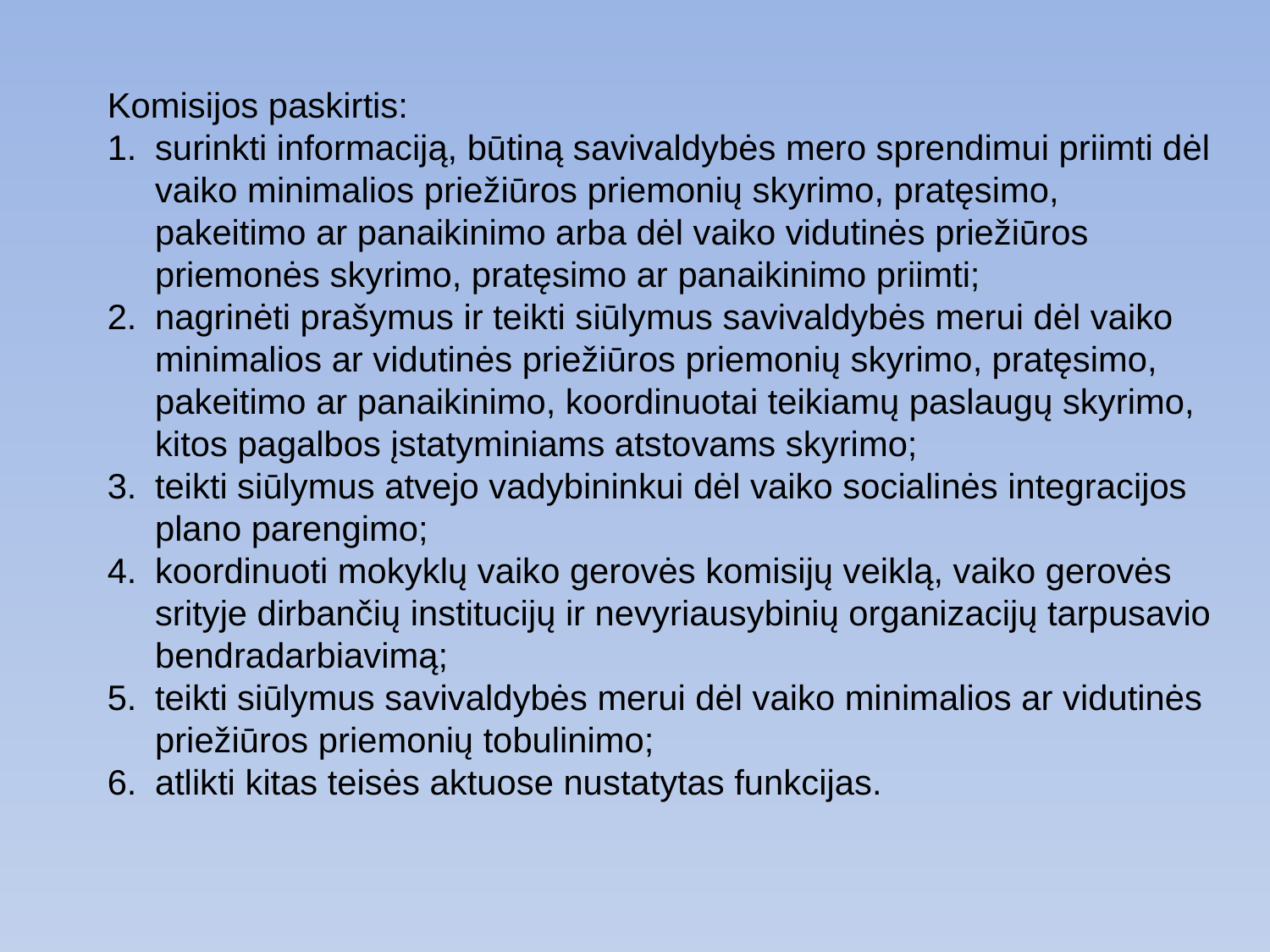

Komisijos paskirtis:
surinkti informaciją, būtiną savivaldybės mero sprendimui priimti dėl vaiko minimalios priežiūros priemonių skyrimo, pratęsimo, pakeitimo ar panaikinimo arba dėl vaiko vidutinės priežiūros priemonės skyrimo, pratęsimo ar panaikinimo priimti;
nagrinėti prašymus ir teikti siūlymus savivaldybės merui dėl vaiko minimalios ar vidutinės priežiūros priemonių skyrimo, pratęsimo, pakeitimo ar panaikinimo, koordinuotai teikiamų paslaugų skyrimo, kitos pagalbos įstatyminiams atstovams skyrimo;
teikti siūlymus atvejo vadybininkui dėl vaiko socialinės integracijos plano parengimo;
koordinuoti mokyklų vaiko gerovės komisijų veiklą, vaiko gerovės srityje dirbančių institucijų ir nevyriausybinių organizacijų tarpusavio bendradarbiavimą;
teikti siūlymus savivaldybės merui dėl vaiko minimalios ar vidutinės priežiūros priemonių tobulinimo;
atlikti kitas teisės aktuose nustatytas funkcijas.